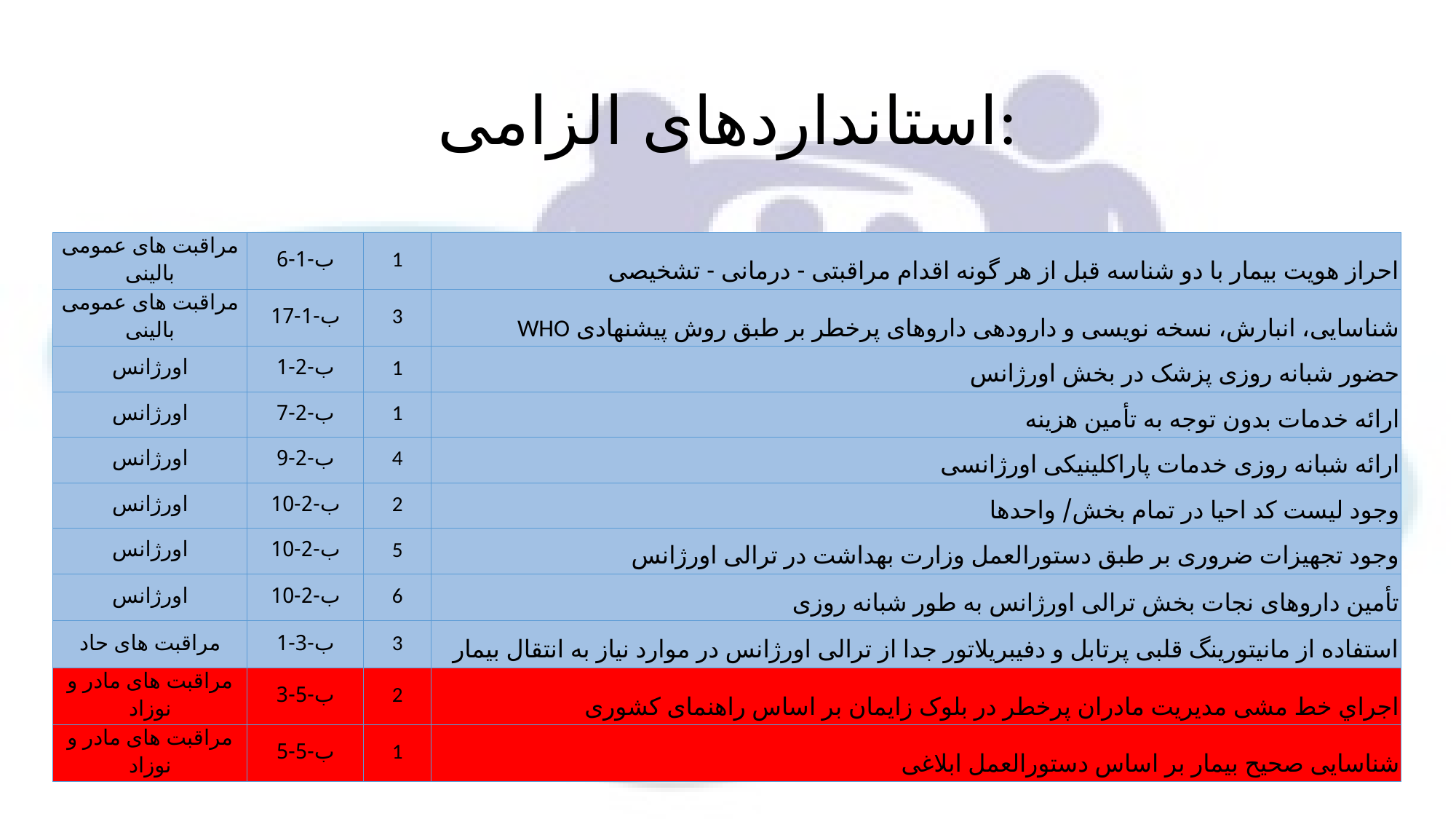

# استانداردهای الزامی:
| مراقبت های عمومی بالینی | ب-1-6 | 1 | احراز هویت بیمار با دو شناسه قبل از هر گونه اقدام مراقبتی - درمانی - تشخیصی |
| --- | --- | --- | --- |
| مراقبت های عمومی بالینی | ب-1-17 | 3 | شناسایی، انبارش، نسخه نویسی و دارودهی داروهای پرخطر بر طبق روش پیشنهادی WHO |
| اورژانس | ب-2-1 | 1 | حضور شبانه روزی پزشک در بخش اورژانس |
| اورژانس | ب-2-7 | 1 | ارائه خدمات بدون توجه به تأمین هزینه |
| اورژانس | ب-2-9 | 4 | ارائه شبانه روزی خدمات پاراکلینیکی اورژانسی |
| اورژانس | ب-2-10 | 2 | وجود لیست کد احیا در تمام بخش/ واحدها |
| اورژانس | ب-2-10 | 5 | وجود تجهیزات ضروری بر طبق دستورالعمل وزارت بهداشت در ترالی اورژانس |
| اورژانس | ب-2-10 | 6 | تأمین داروهای نجات بخش ترالی اورژانس به طور شبانه روزی |
| مراقبت های حاد | ب-3-1 | 3 | استفاده از مانیتورینگ قلبی پرتابل و دفیبریلاتور جدا از ترالی اورژانس در موارد نیاز به انتقال بیمار |
| مراقبت های مادر و نوزاد | ب-5-3 | 2 | اجراي خط مشی مدیریت مادران پرخطر در بلوک زایمان بر اساس راهنمای کشوری |
| مراقبت های مادر و نوزاد | ب-5-5 | 1 | شناسایی صحیح بیمار بر اساس دستورالعمل ابلاغی |